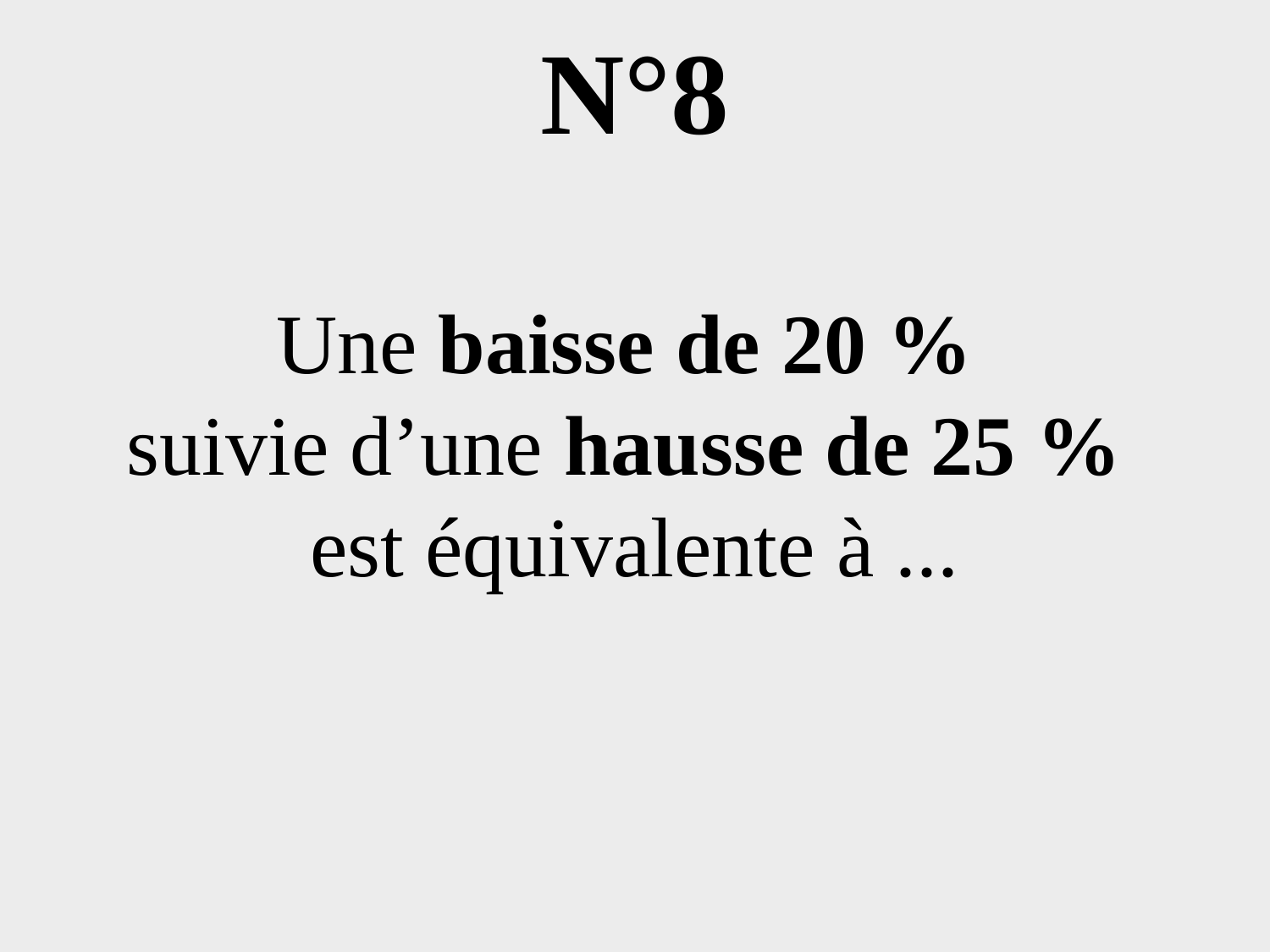

# N°8
Une baisse de 20 %
suivie d’une hausse de 25 %
est équivalente à ...